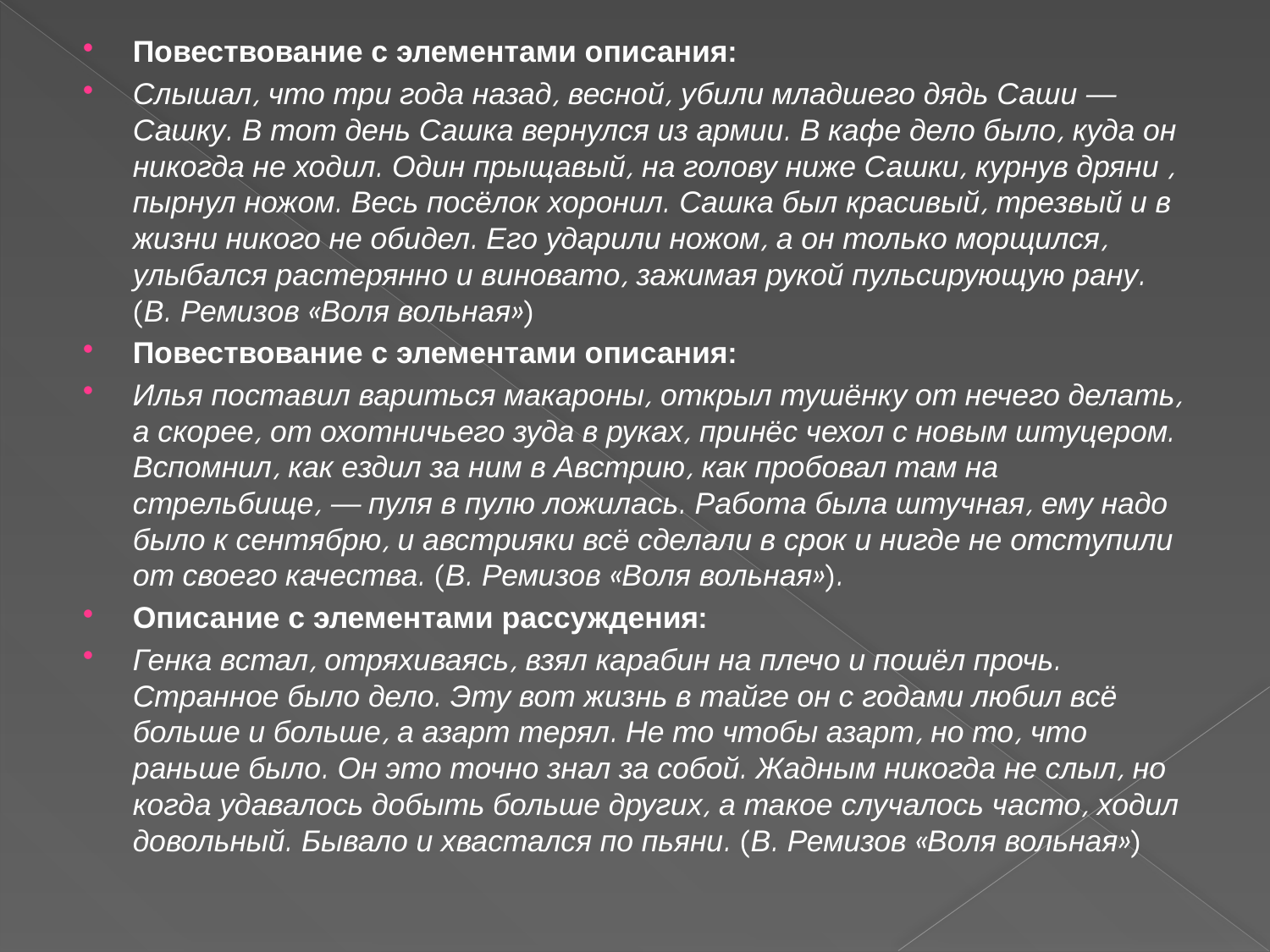

​Повествование с элементами описания:
Слышал, что три года назад, весной, убили младшего дядь Саши — Сашку. В тот день Сашка вернулся из армии. В кафе дело было, куда он никогда не ходил. Один прыщавый, на голову ниже Сашки, курнув дряни , пырнул ножом. Весь посёлок хоронил. Сашка был красивый, трезвый и в жизни никого не обидел. Его ударили ножом, а он только морщился, улыбался растерянно и виновато, зажимая рукой пульсирующую рану. (В. Ремизов «Воля вольная»)
​Повествование с элементами описания:
Илья поставил вариться макароны, открыл тушёнку от нечего делать, а скорее, от охотничьего зуда в руках, принёс чехол с новым штуцером. Вспомнил, как ездил за ним в Австрию, как пробовал там на стрельбище, — пуля в пулю ложилась. Работа была штучная, ему надо было к сентябрю, и австрияки всё сделали в срок и нигде не отступили от своего качества. (В. Ремизов «Воля вольная»).
​Описание с элементами рассуждения:
Генка встал, отряхиваясь, взял карабин на плечо и пошёл прочь. Странное было дело. Эту вот жизнь в тайге он с годами любил всё больше и больше, а азарт терял. Не то чтобы азарт, но то, что раньше было. Он это точно знал за собой. Жадным никогда не слыл, но когда удавалось добыть больше других, а такое случалось часто, ходил довольный. Бывало и хвастался по пьяни. (В. Ремизов «Воля вольная»)